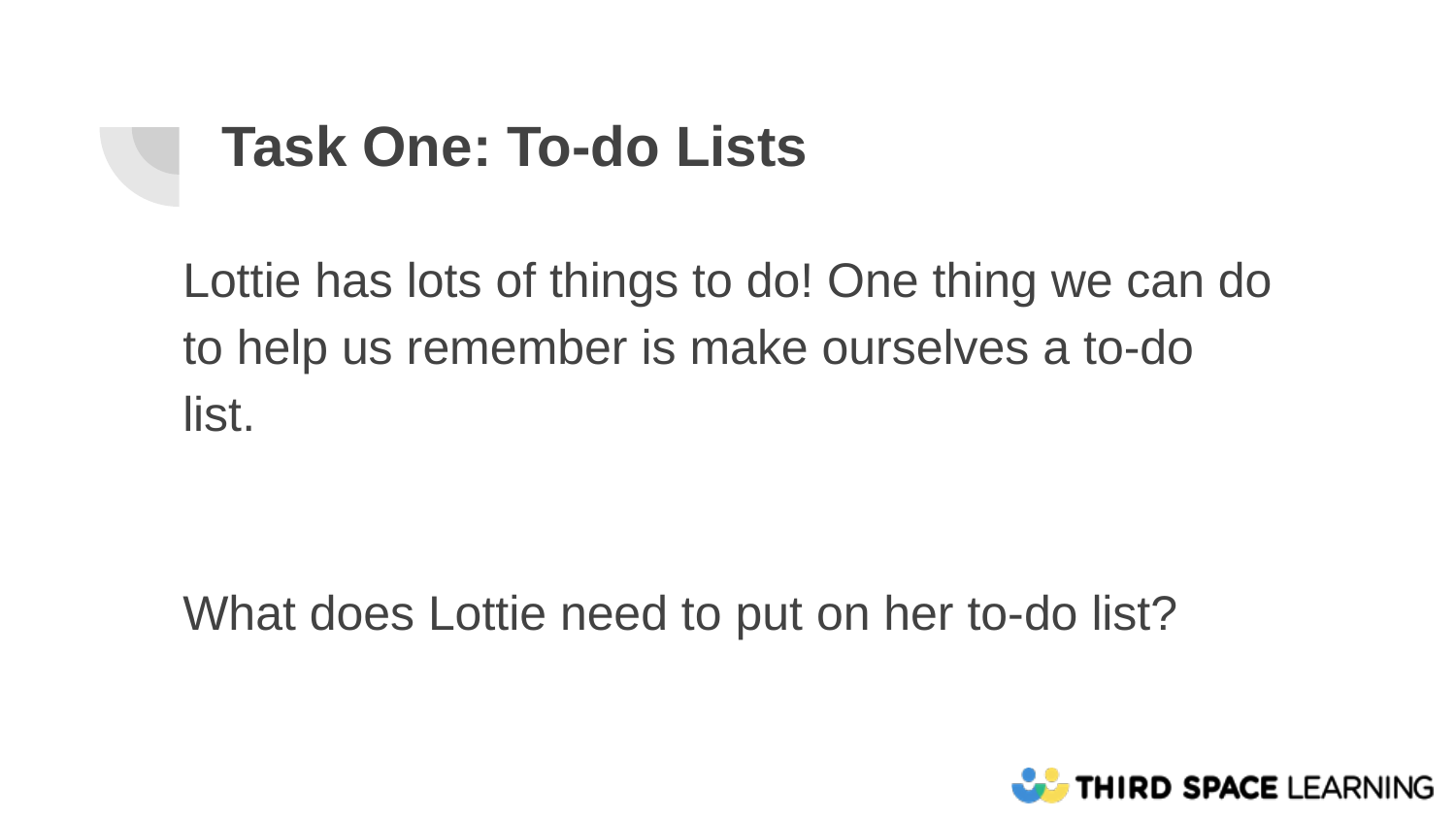

# Task One: To-do Lists
Lottie has lots of things to do! One thing we can do to help us remember is make ourselves a to-do list.

What does Lottie need to put on her to-do list?